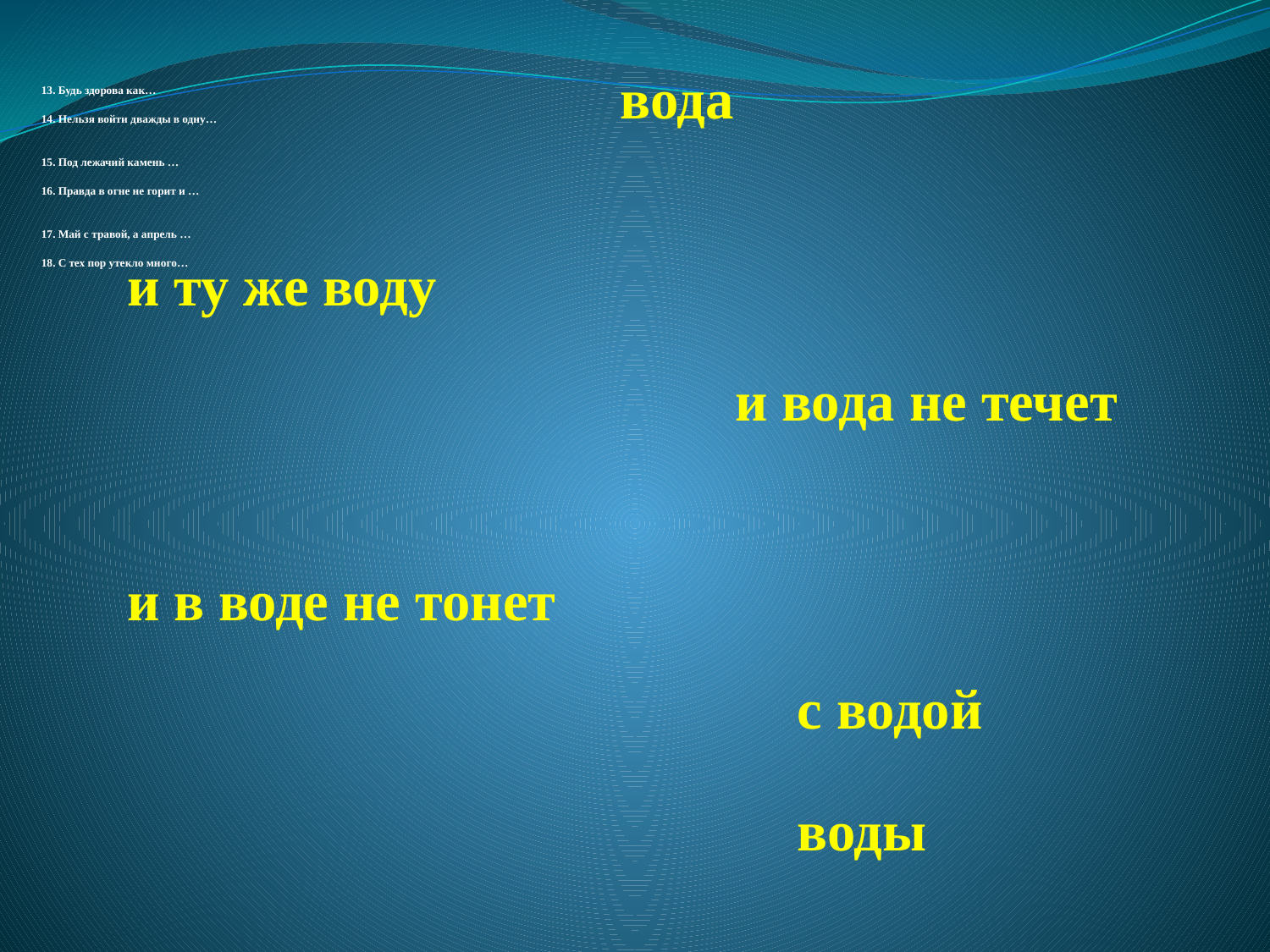

вода
13. Будь здорова как…

14. Нельзя войти дважды в одну…

15. Под лежачий камень …

16. Правда в огне не горит и …

17. Май с травой, а апрель …

18. С тех пор утекло много…

и ту же воду
и вода не течет
и в воде не тонет
с водой
воды